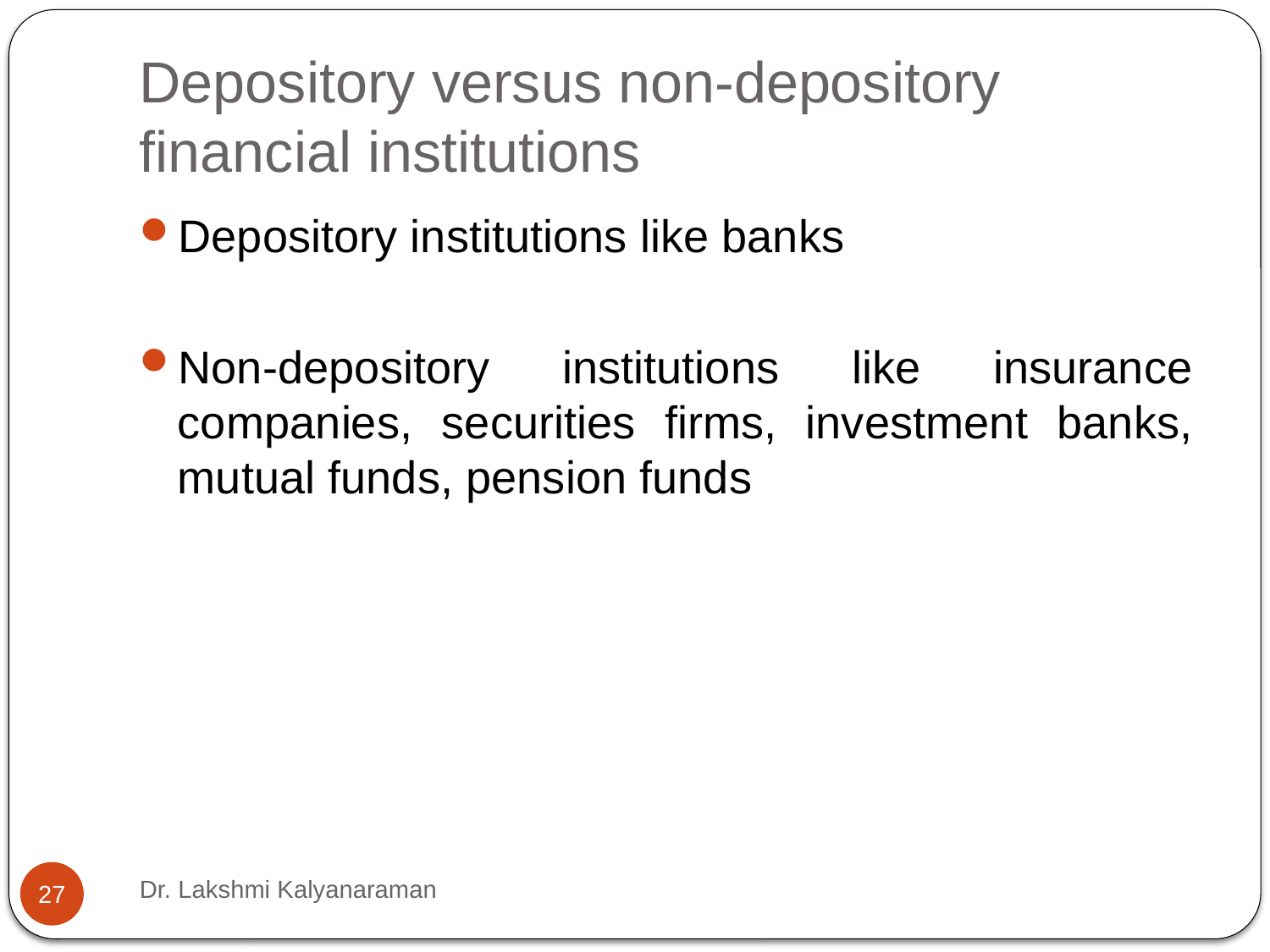

# Depository versus non-depository financial institutions
Depository institutions like banks

Non-depository institutions like insurance companies, securities firms, investment banks, mutual funds, pension funds
Dr. Lakshmi Kalyanaraman
27